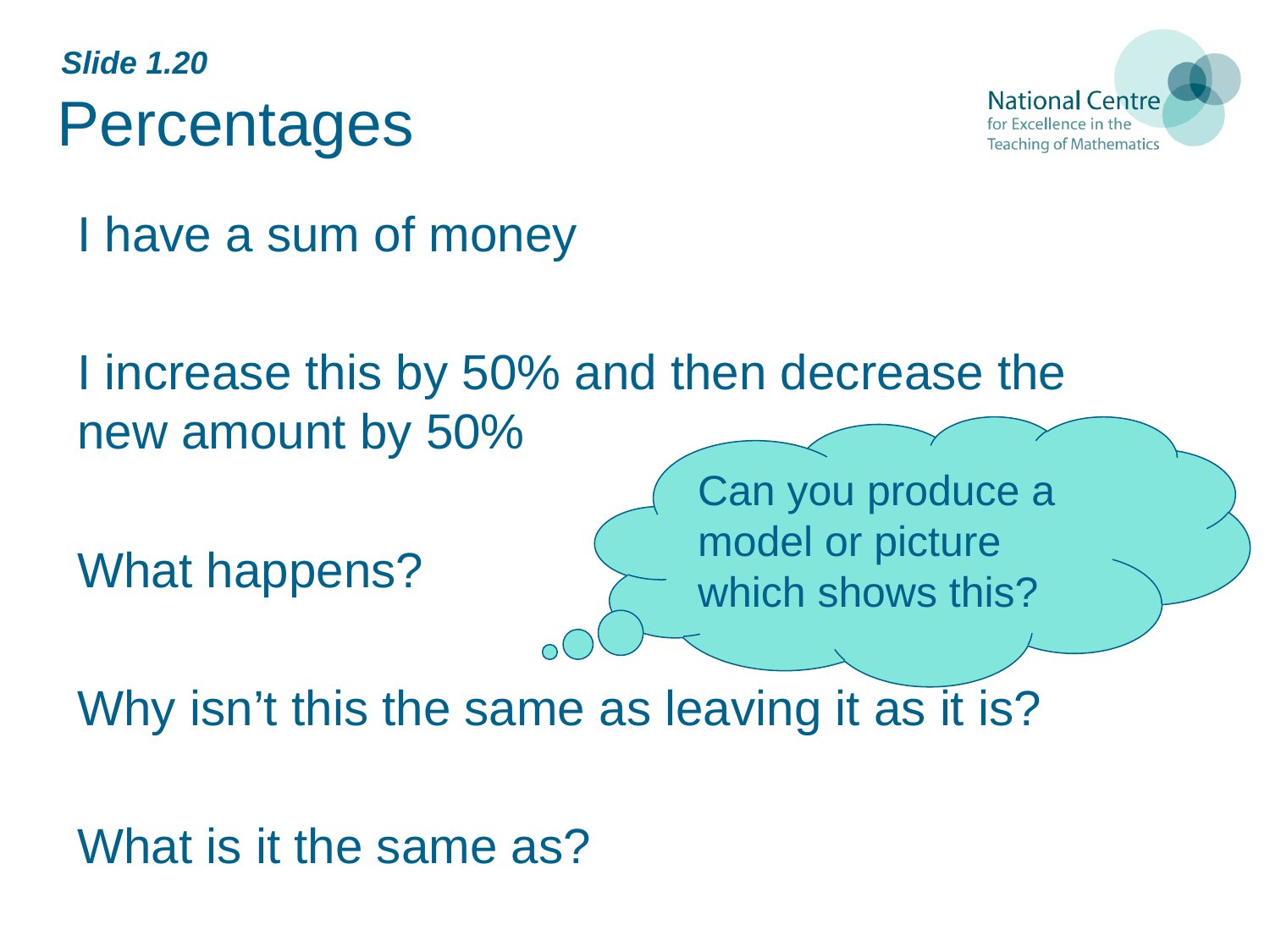

Slide 1.20
Percentages
I have a sum of money

I increase this by 50% and then decrease the new amount by 50%

What happens?

Why isn’t this the same as leaving it as it is?

What is it the same as?
Can you produce a model or picture which shows this?